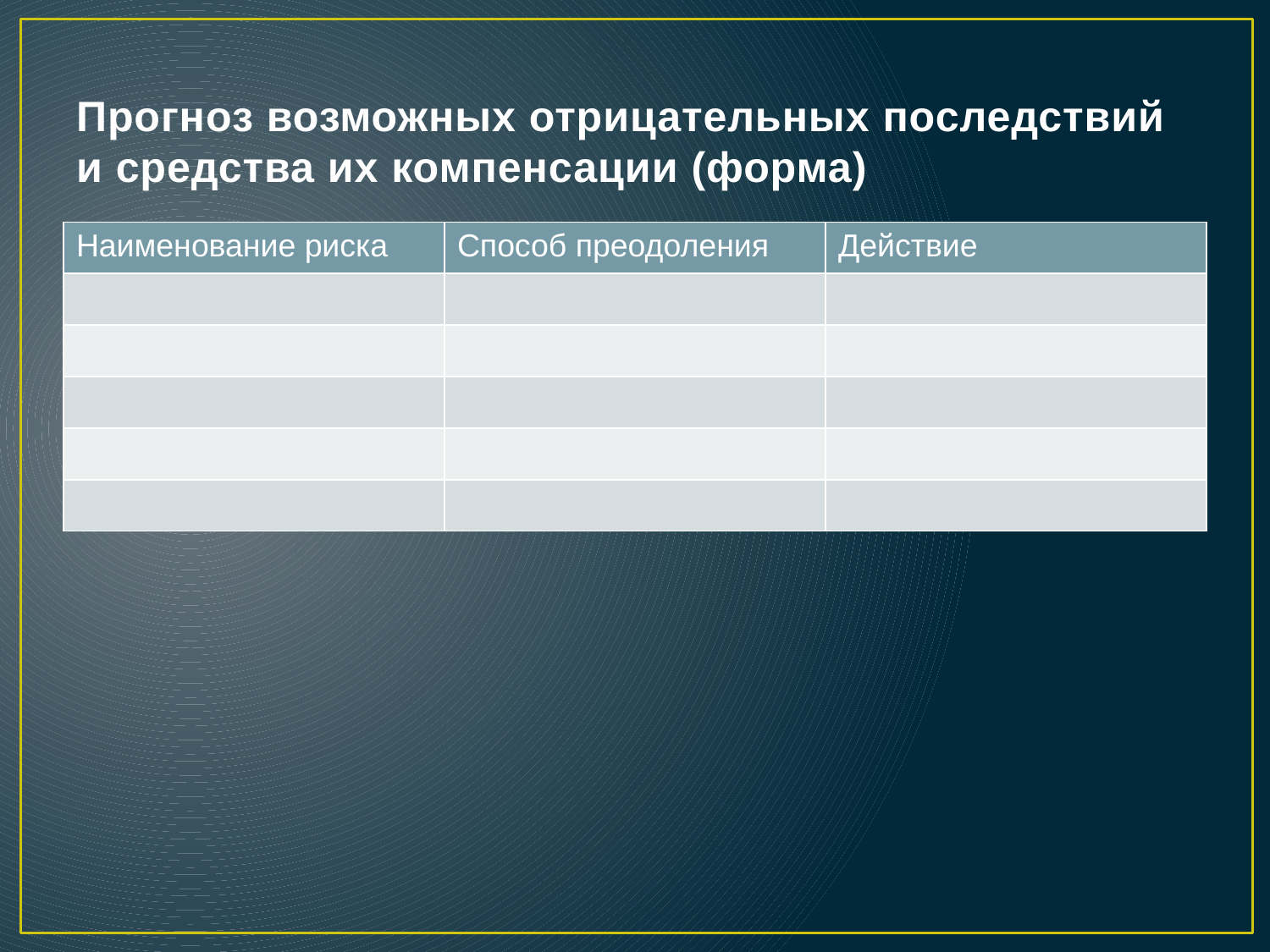

# Прогноз возможных отрицательных последствий и средства их компенсации (форма)
| Наименование риска | Способ преодоления | Действие |
| --- | --- | --- |
|  |  |  |
|  |  |  |
|  |  |  |
|  |  |  |
|  |  |  |